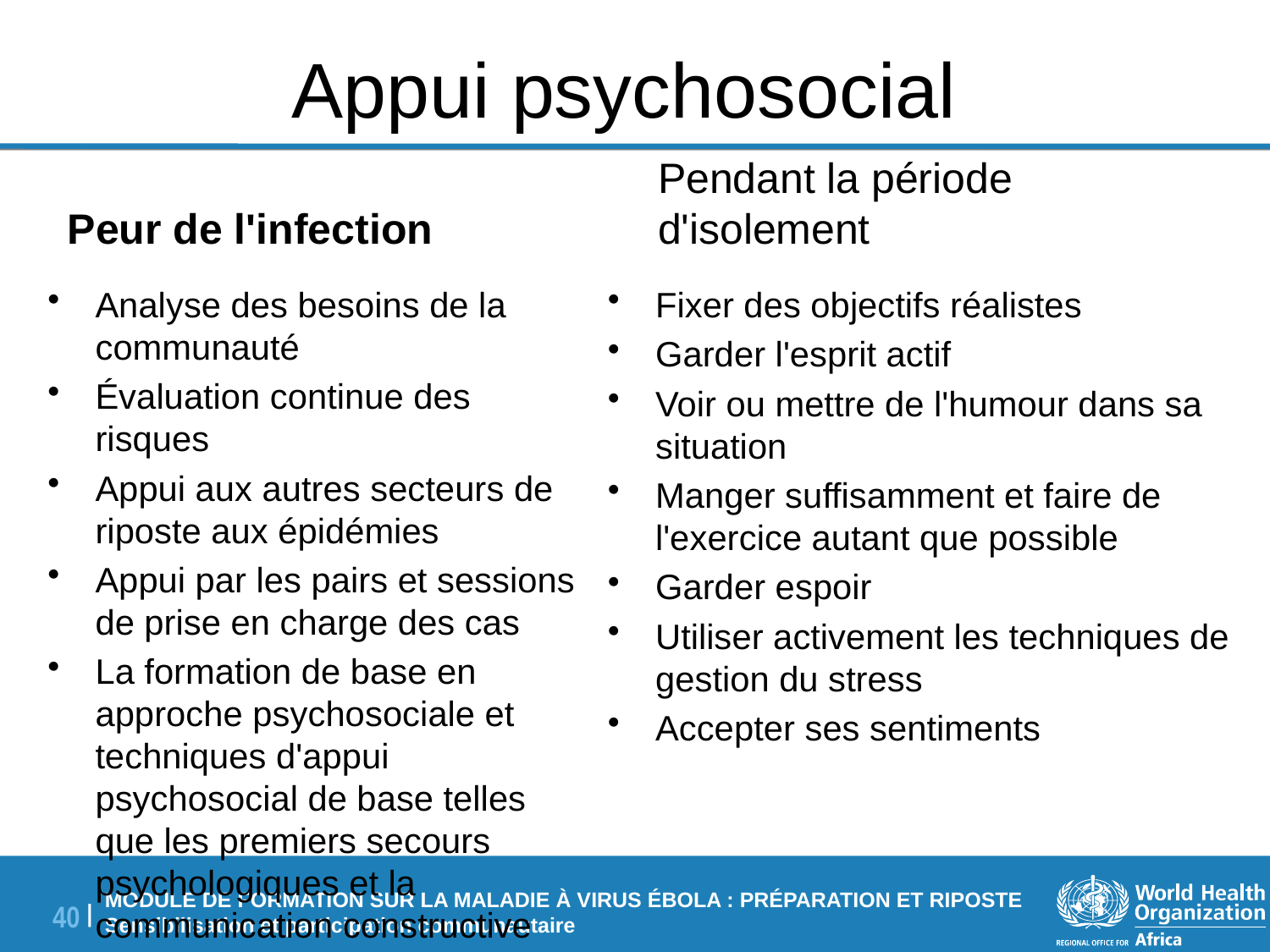

# Appui psychosocial
Peur de l'infection
Pendant la période d'isolement
Analyse des besoins de la communauté
Évaluation continue des risques
Appui aux autres secteurs de riposte aux épidémies
Appui par les pairs et sessions de prise en charge des cas
La formation de base en approche psychosociale et techniques d'appui psychosocial de base telles que les premiers secours psychologiques et la communication constructive
Fixer des objectifs réalistes
Garder l'esprit actif
Voir ou mettre de l'humour dans sa situation
Manger suffisamment et faire de l'exercice autant que possible
Garder espoir
Utiliser activement les techniques de gestion du stress
Accepter ses sentiments